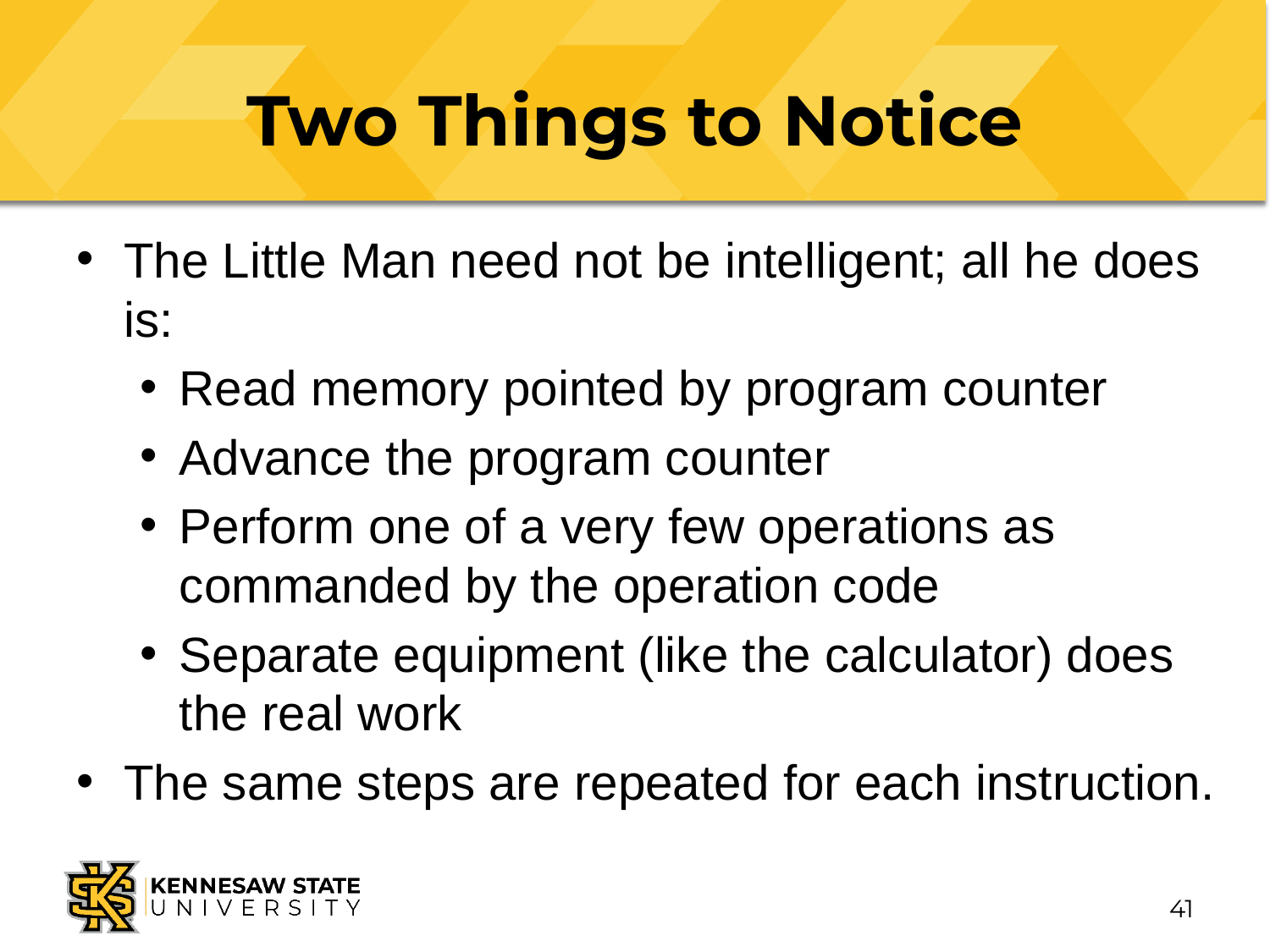

# Two Things to Notice
The Little Man need not be intelligent; all he does is:
Read memory pointed by program counter
Advance the program counter
Perform one of a very few operations as commanded by the operation code
Separate equipment (like the calculator) does the real work
The same steps are repeated for each instruction.
41